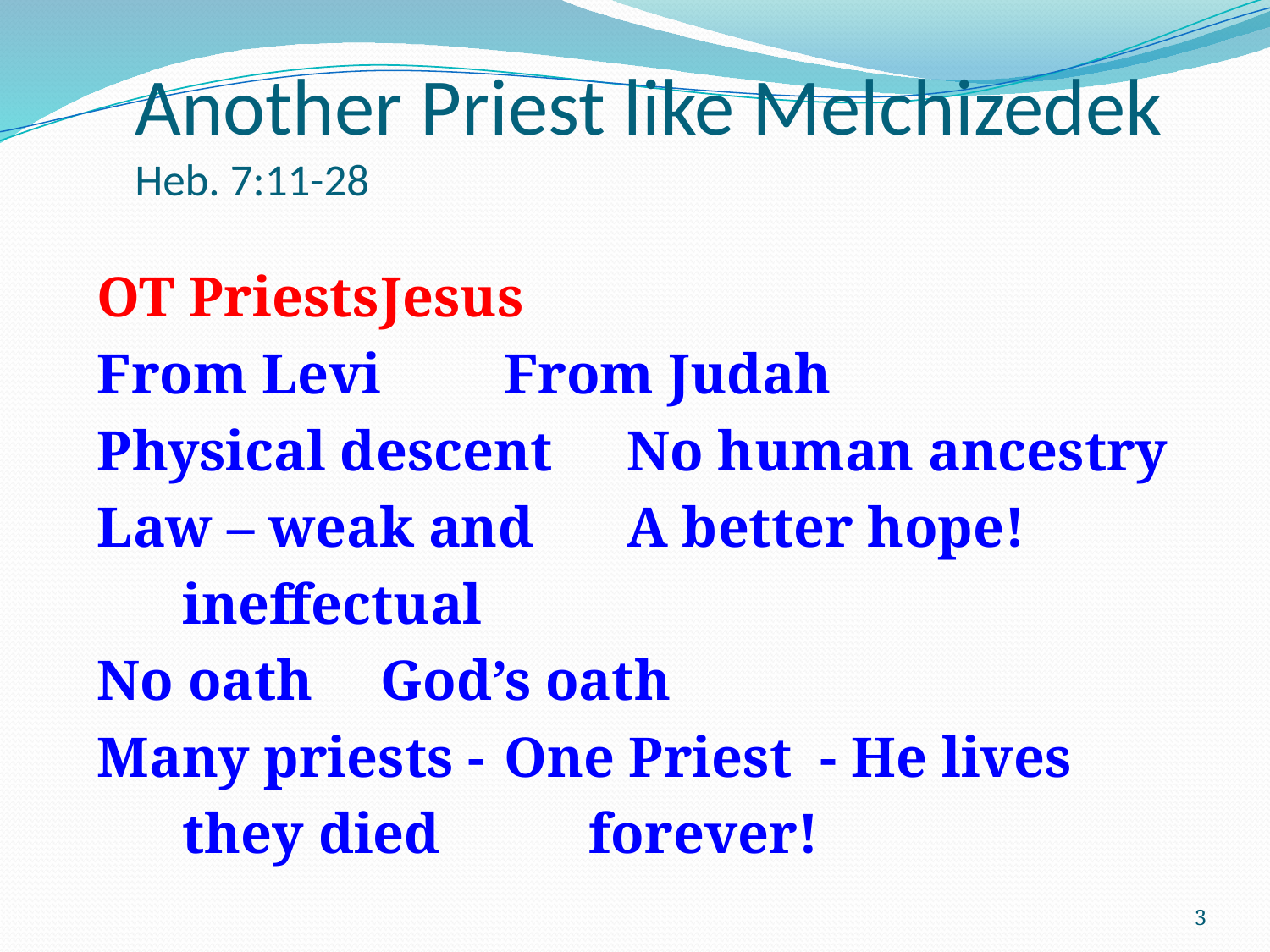

# Another Priest like Melchizedek  Heb. 7:11-28
OT Priests		Jesus
From Levi		From Judah
Physical descent	No human ancestry
Law – weak and	A better hope!
      ineffectual
No oath			God’s oath
Many priests -		One Priest  - He lives
      they died		      forever!
3